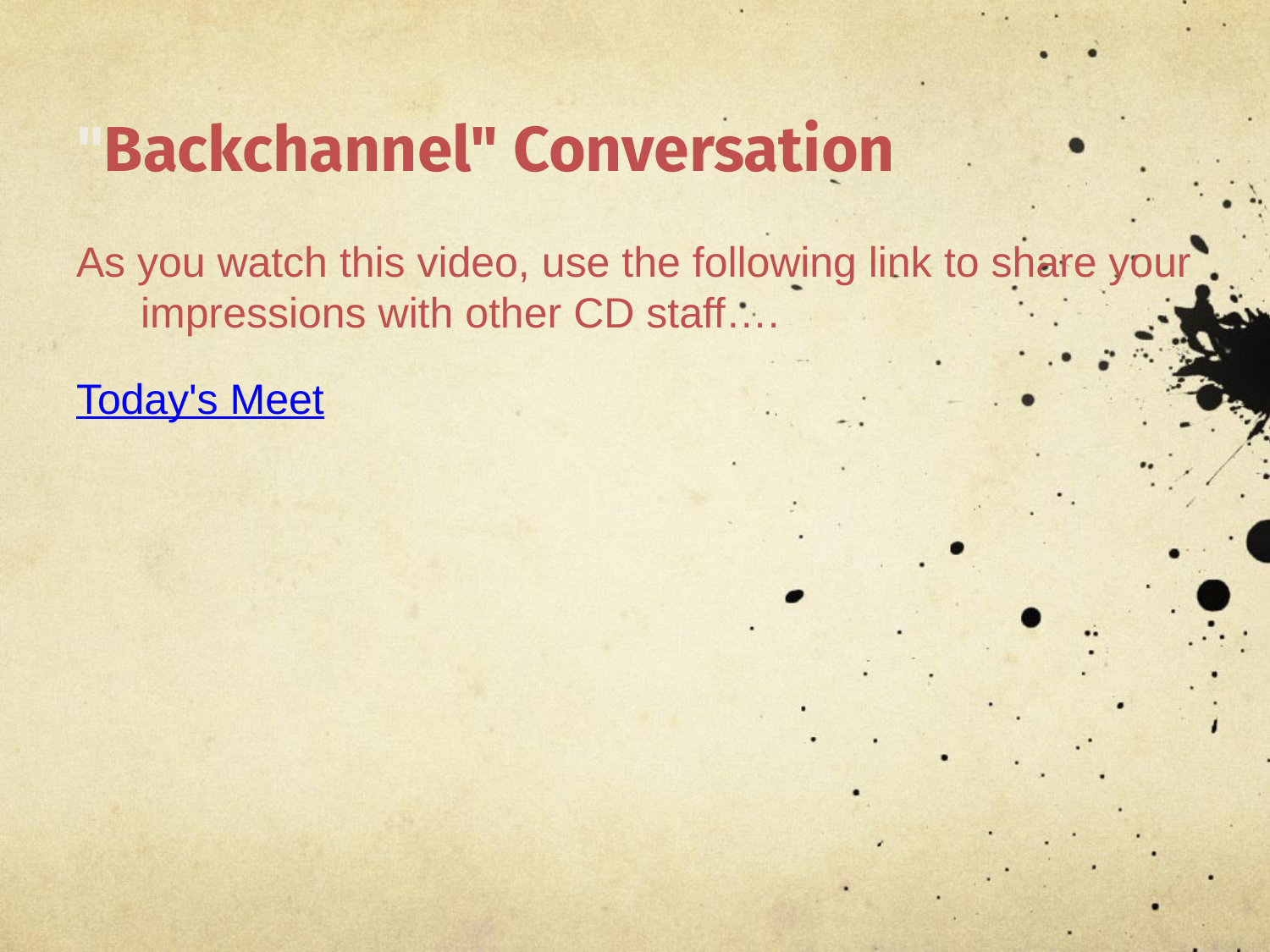

# "Backchannel" Conversation
As you watch this video, use the following link to share your impressions with other CD staff….
Today's Meet